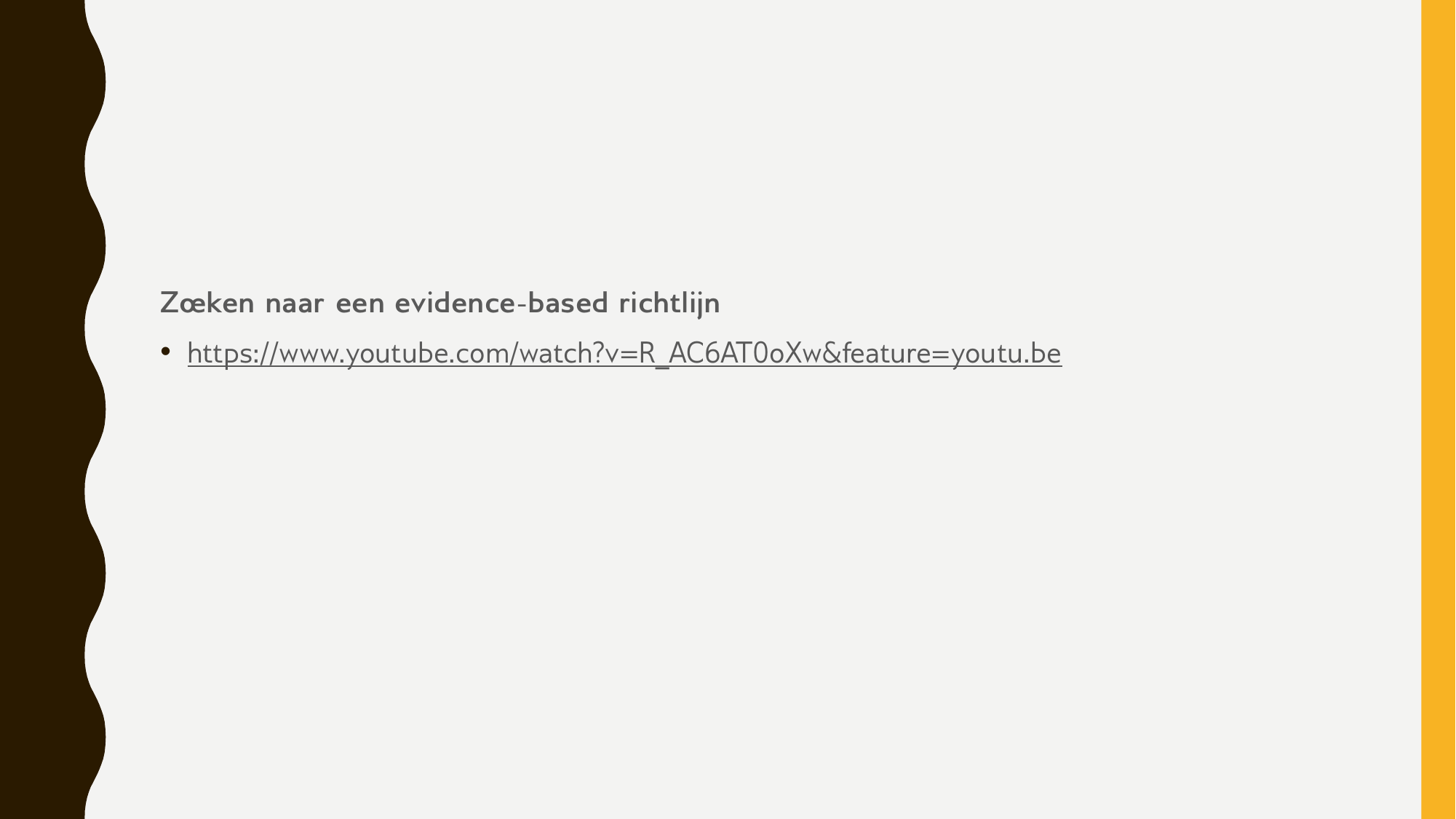

#
Zoeken naar een evidence-based richtlijn
https://www.youtube.com/watch?v=R_AC6AT0oXw&feature=youtu.be